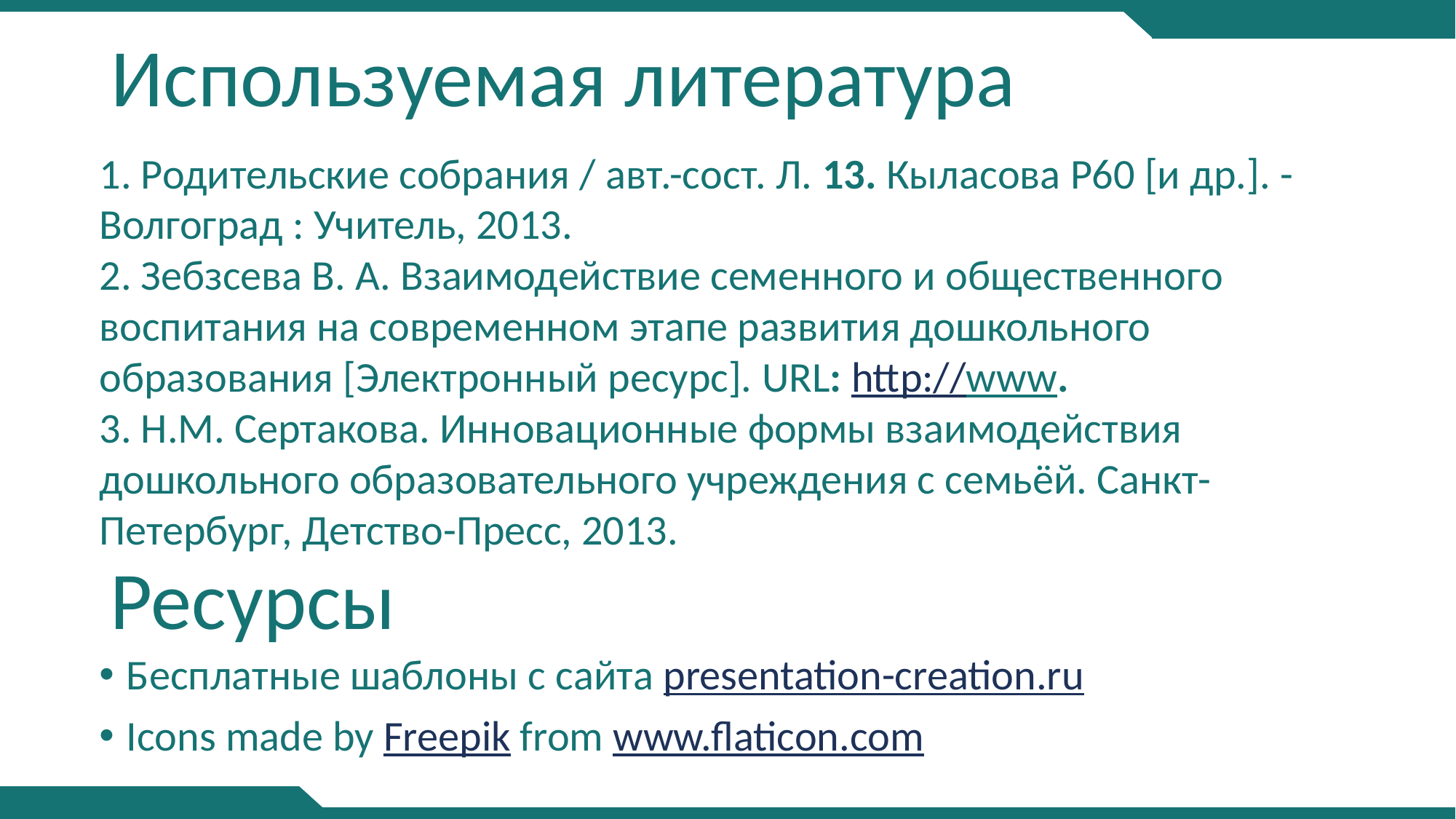

# Используемая литература
1. Родительские собрания / авт.-сост. Л. 13. Кыласова Р60 [и др.]. - Волгоград : Учитель, 2013.
2. Зебзсева В. А. Взаимодействие семенного и общественного воспитания на современ­ном этапе развития дошкольного образования [Электронный ресурс]. URL: http://www.
3. Н.М. Сертакова. Инновационные формы взаимодействия дошкольного образовательного учреждения с семьёй. Санкт-Петербург, Детство-Пресс, 2013.
Ресурсы
Бесплатные шаблоны с сайта presentation-creation.ru
Icons made by Freepik from www.flaticon.com